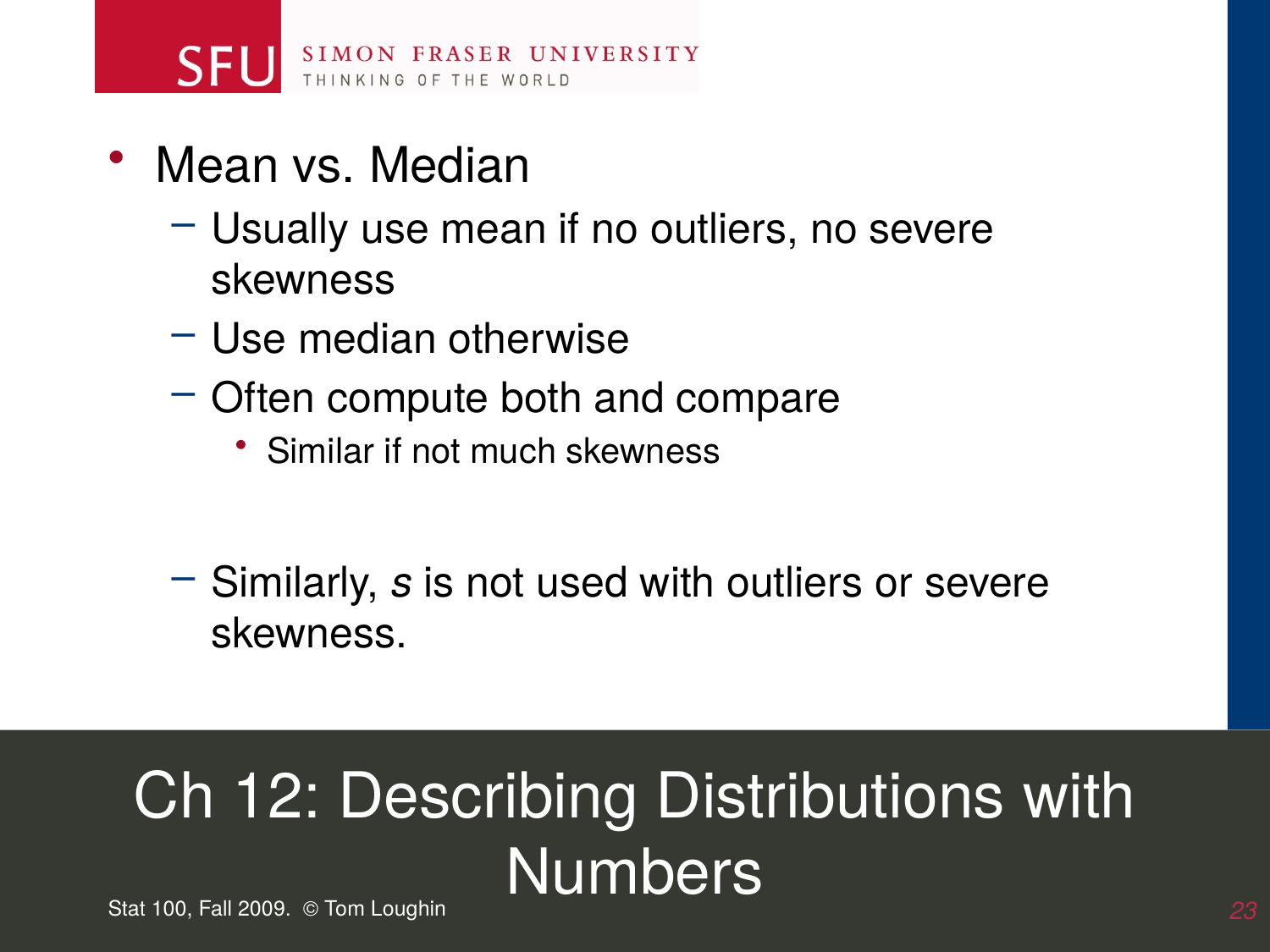

Mean vs. Median
Usually use mean if no outliers, no severe skewness
Use median otherwise
Often compute both and compare
Similar if not much skewness

Similarly, s is not used with outliers or severe skewness.
# Ch 12: Describing Distributions with Numbers
Stat 100, Fall 2009.  © Tom Loughin
23